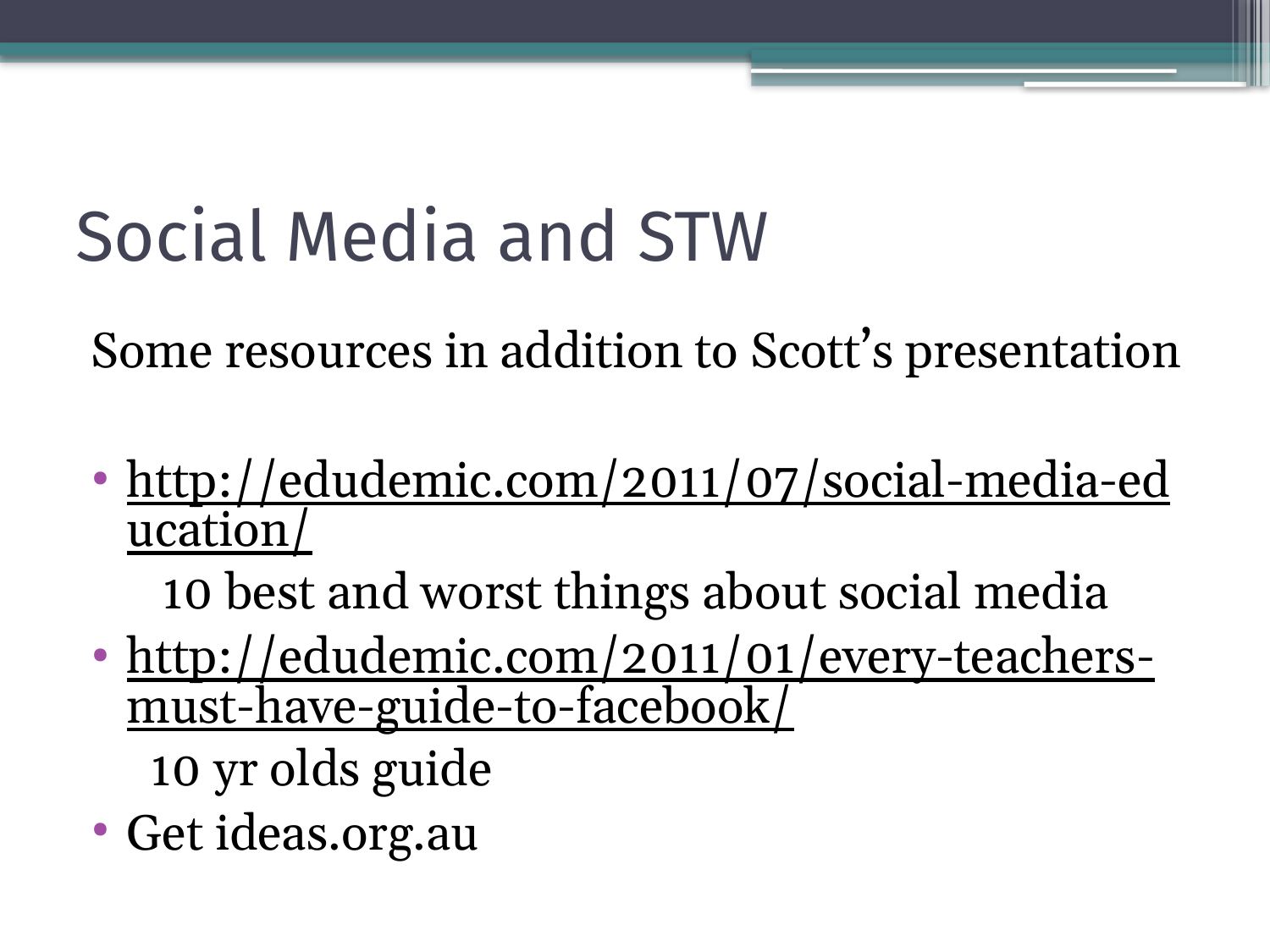

# Social Media and STW
Some resources in addition to Scott’s presentation

http://edudemic.com/2011/07/social-media-education/   10 best and worst things about social media
http://edudemic.com/2011/01/every-teachers-must-have-guide-to-facebook/  10 yr olds guide
Get ideas.org.au